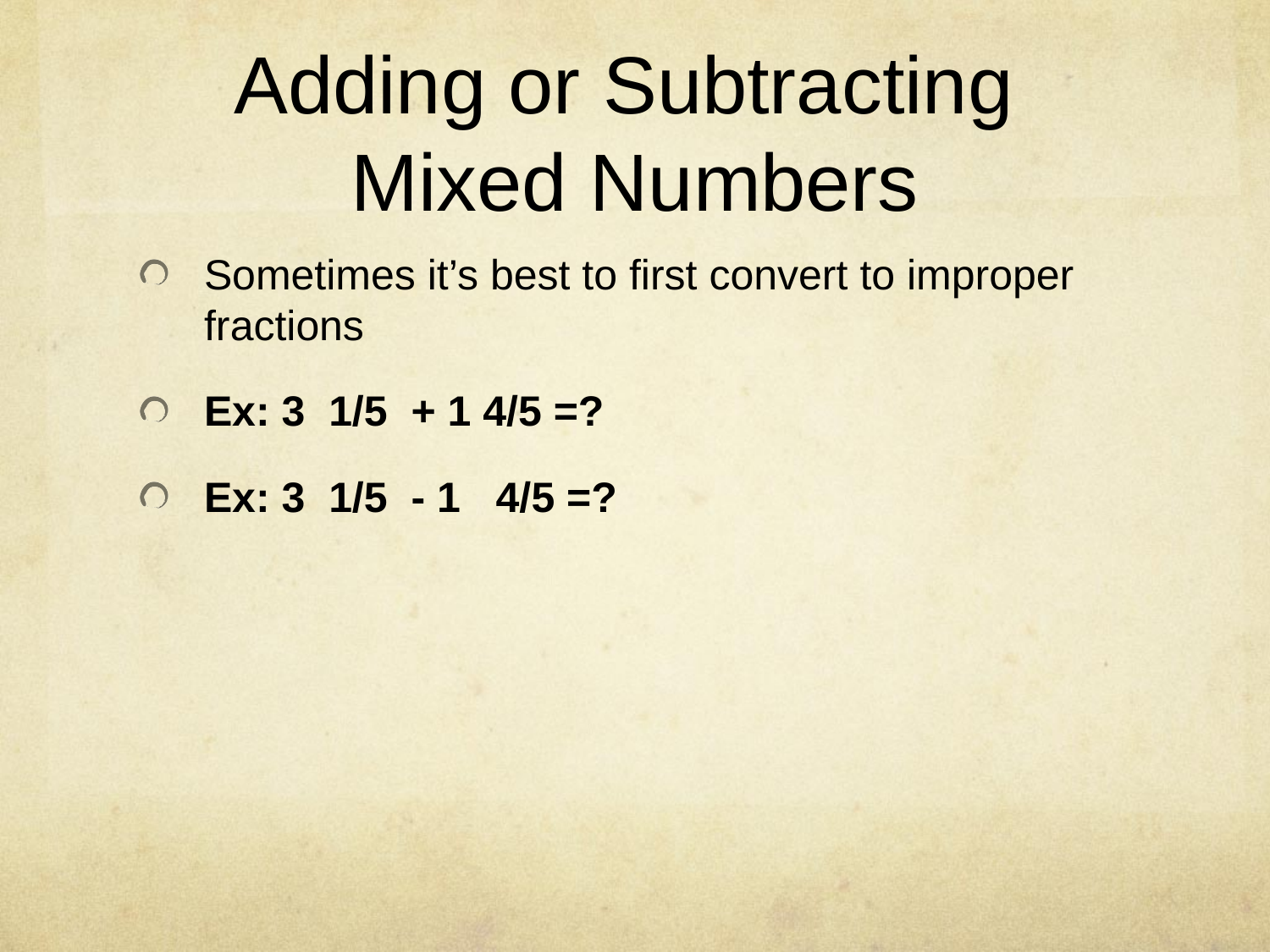

# Adding or Subtracting Mixed Numbers
Sometimes it’s best to first convert to improper fractions
Ex: 3  1/5  + 1 4/5 =?
Ex: 3  1/5  - 1   4/5 =?